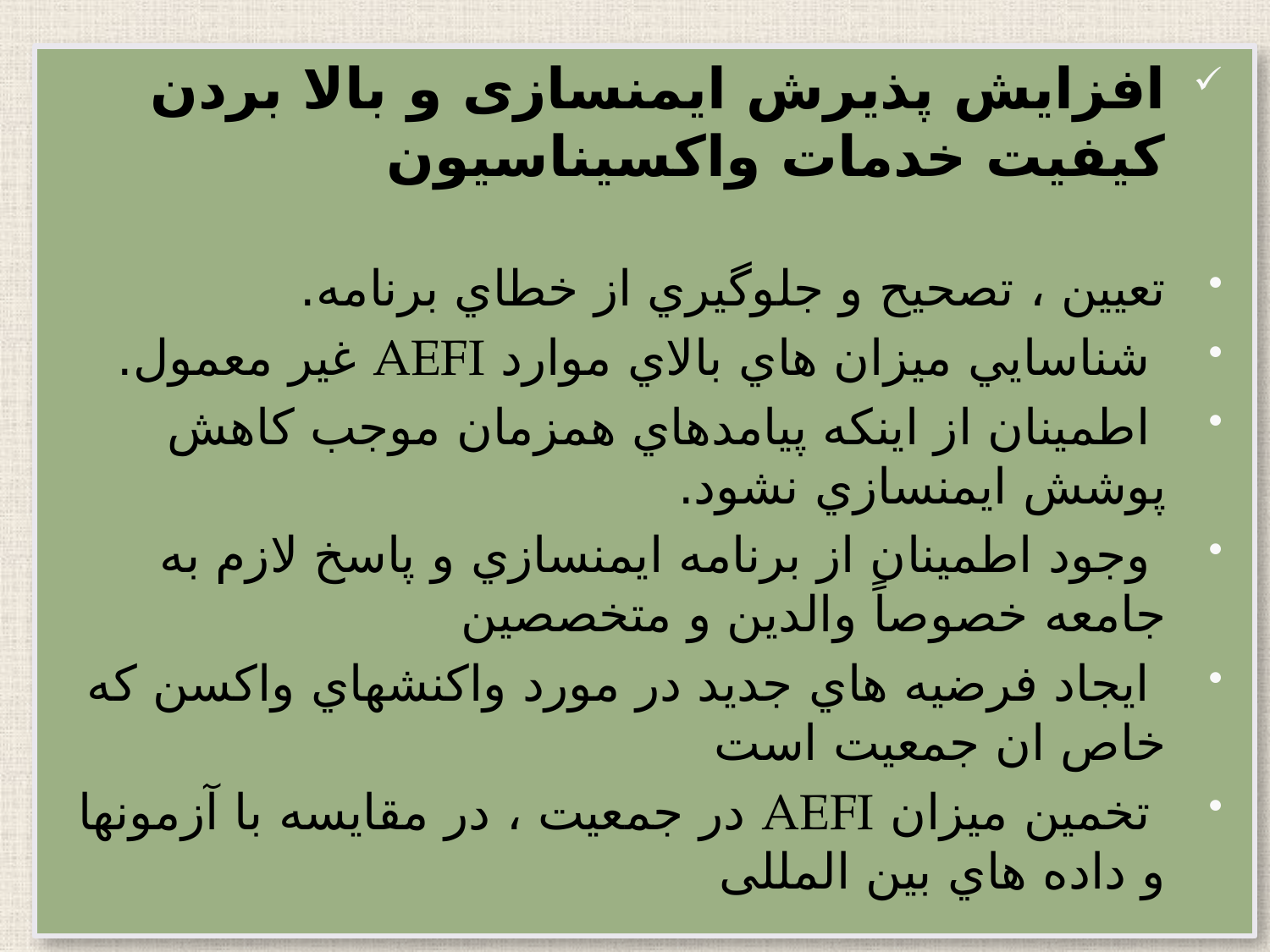

افزایش پذیرش ایمنسازی و بالا بردن کیفیت خدمات واکسیناسیون

تعيين ، تصحيح و جلوگيري از خطاي برنامه.
 شناسايي ميزان هاي بالاي موارد AEFI غير معمول.
 اطمينان از اينكه پيامدهاي همزمان موجب كاهش پوشش ايمنسازي نشود.
 وجود اطمينان از برنامه ايمنسازي و پاسخ لازم به جامعه خصوصاً والدين و متخصصين
 ايجاد فرضيه هاي جديد در مورد واكنشهاي واكسن كه خاص ان جمعيت است
 تخمين ميزان AEFI در جمعيت ، در مقايسه با آزمونها و داده هاي بين المللی